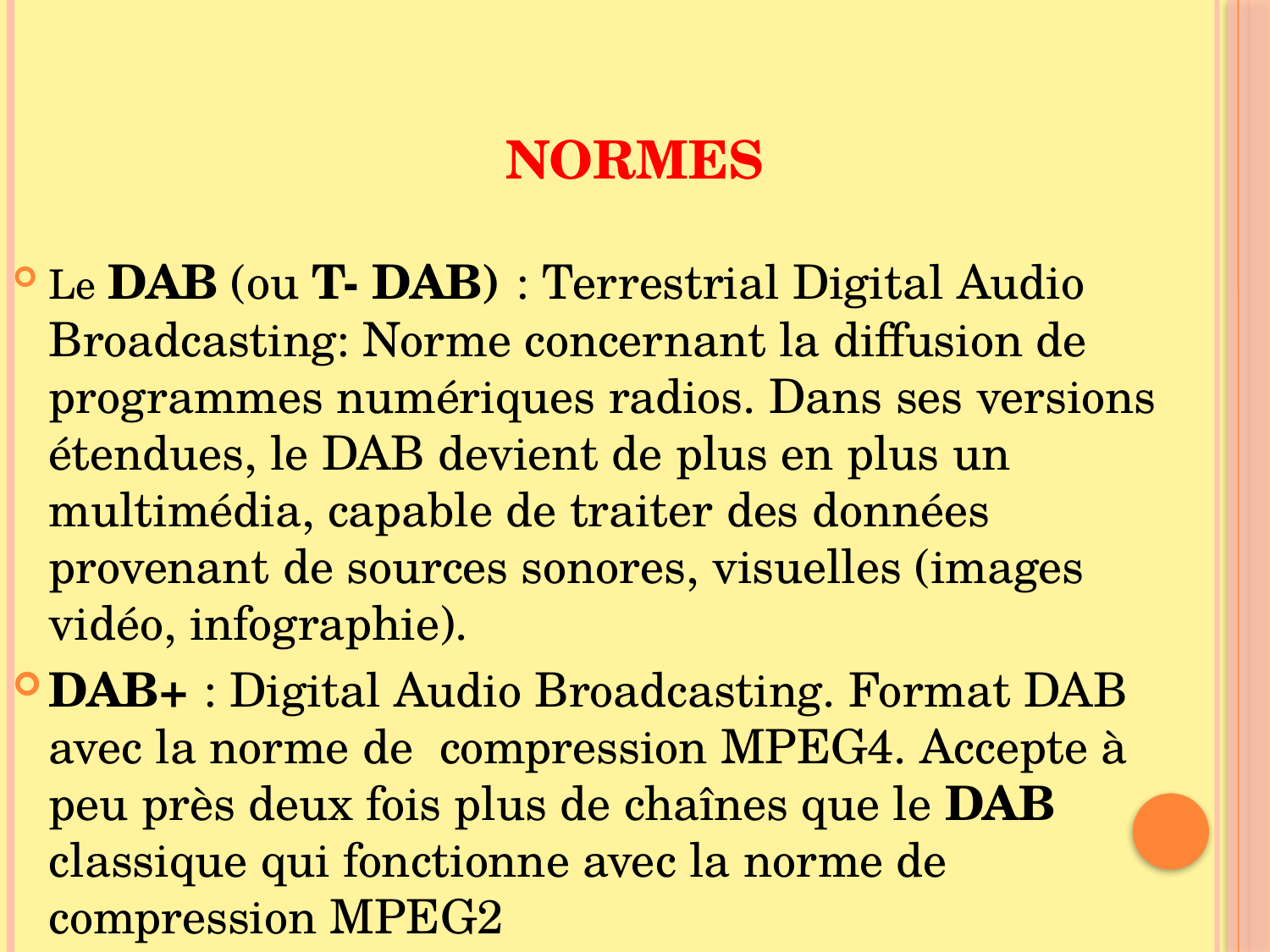

# NORMES
Le DAB (ou T- DAB) : Terrestrial Digital Audio Broadcasting: Norme concernant la diffusion de programmes numériques radios. Dans ses versions étendues, le DAB devient de plus en plus un multimédia, capable de traiter des données provenant de sources sonores, visuelles (images vidéo, infographie).
DAB+ : Digital Audio Broadcasting. Format DAB avec la norme de  compression MPEG4. Accepte à peu près deux fois plus de chaînes que le DAB classique qui fonctionne avec la norme de compression MPEG2